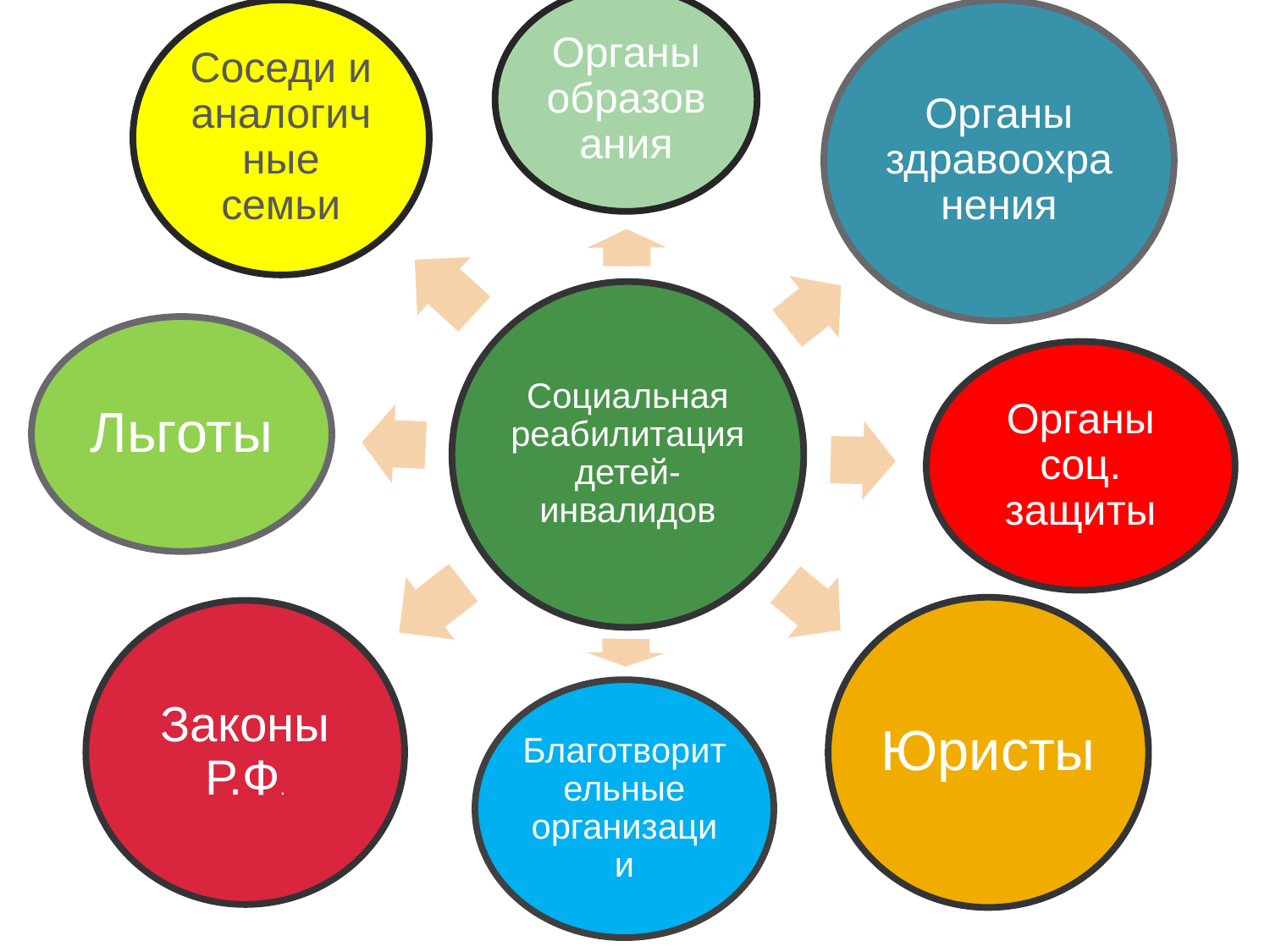

Социальная реабилитация детей-инвалидов

Органы образования

Органы здравоохранения

Органы соц. защиты

Юристы

Благотворительные организации

Законы Р.Ф.

Льготы

Соседи и аналогичные семьи